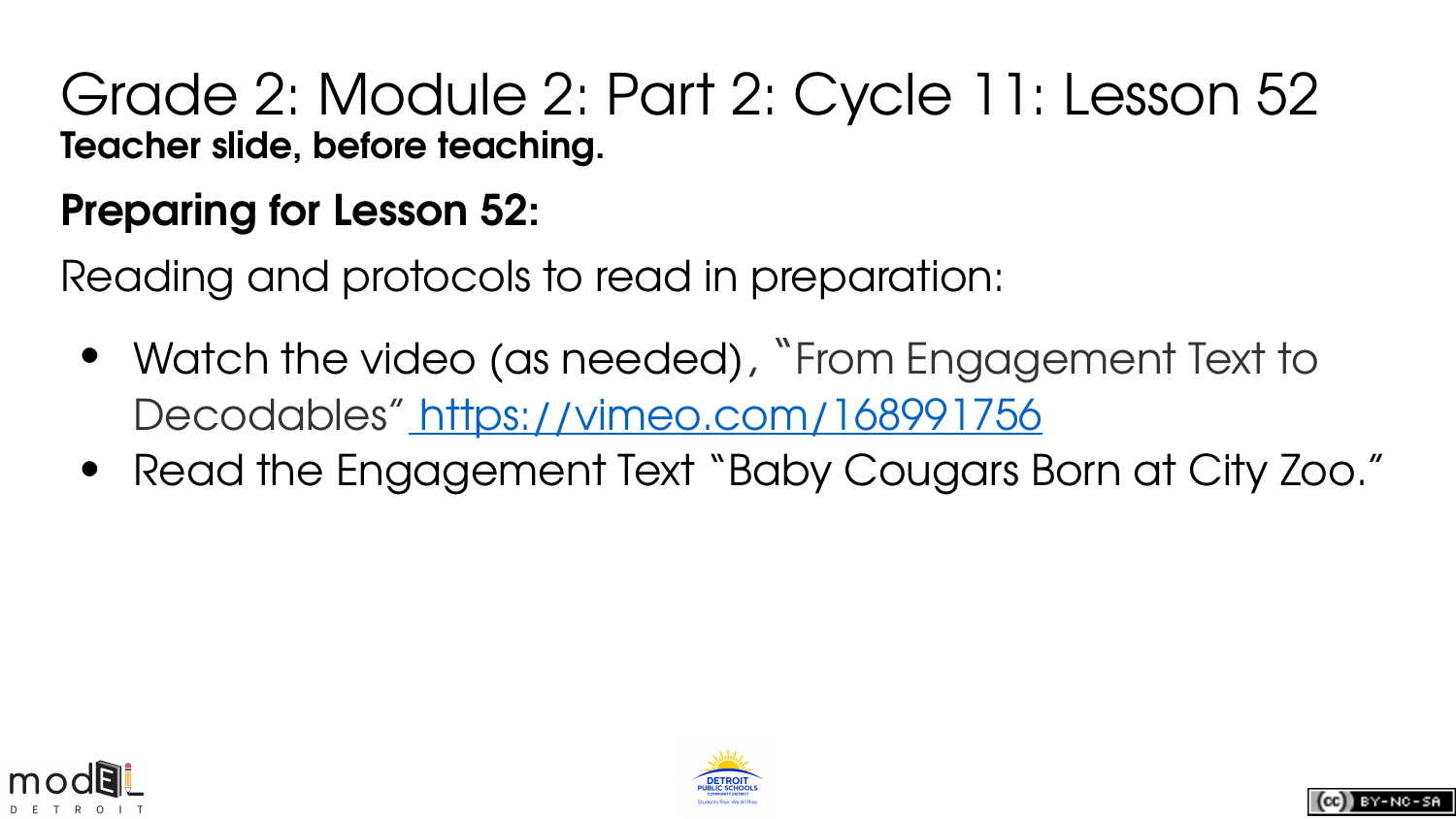

# Grade 2: Module 2: Part 2: Cycle 11: Lesson 52
Teacher slide, before teaching.
Preparing for Lesson 52:
Reading and protocols to read in preparation:
Watch the video (as needed), “From Engagement Text to Decodables” https://vimeo.com/168991756
Read the Engagement Text “Baby Cougars Born at City Zoo.”